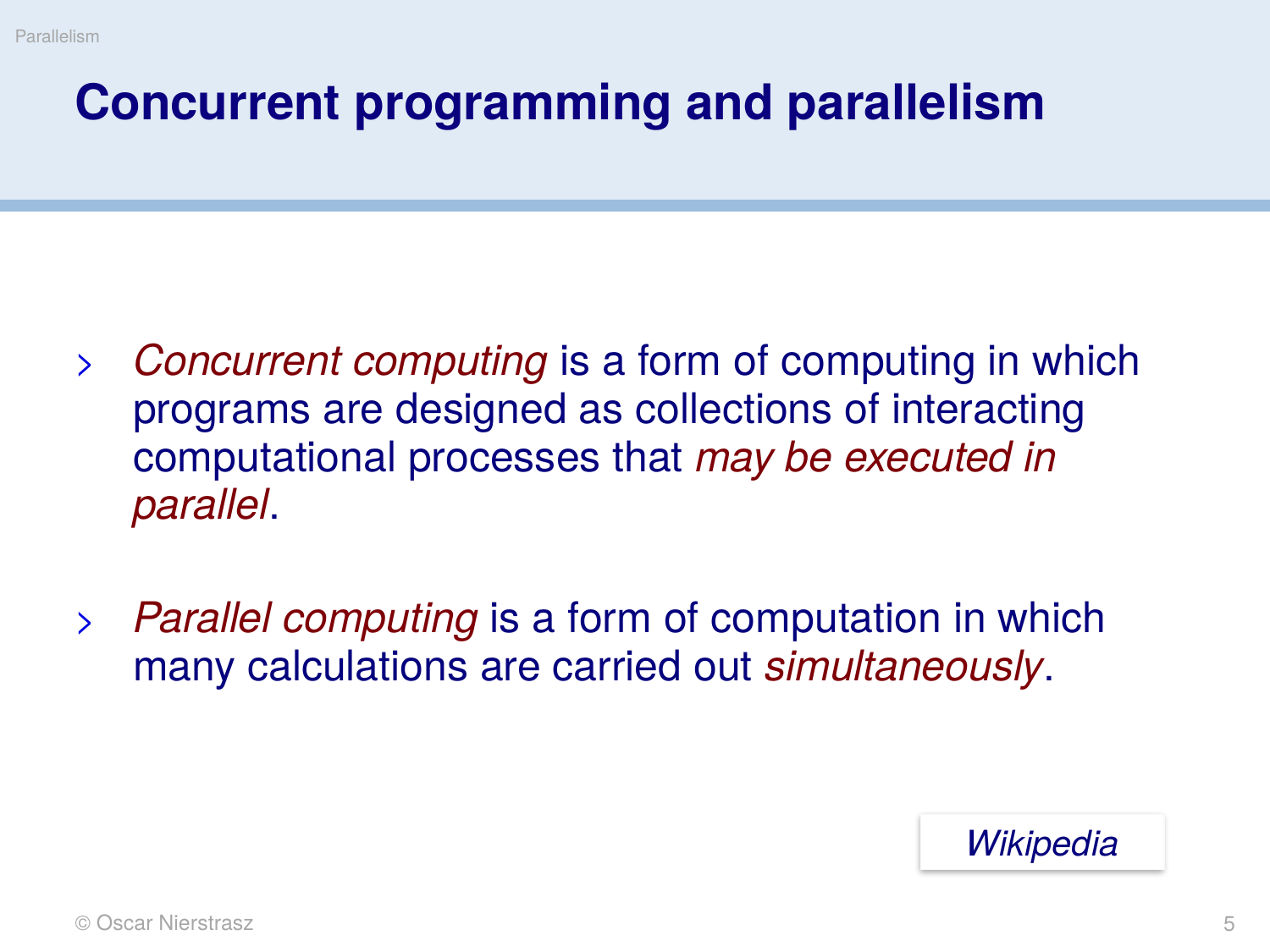

Parallelism
# Concurrent programming and parallelism
Concurrent computing is a form of computing in which programs are designed as collections of interacting computational processes that may be executed in parallel.

Parallel computing is a form of computation in which many calculations are carried out simultaneously.

Wikipedia
© Oscar Nierstrasz
5